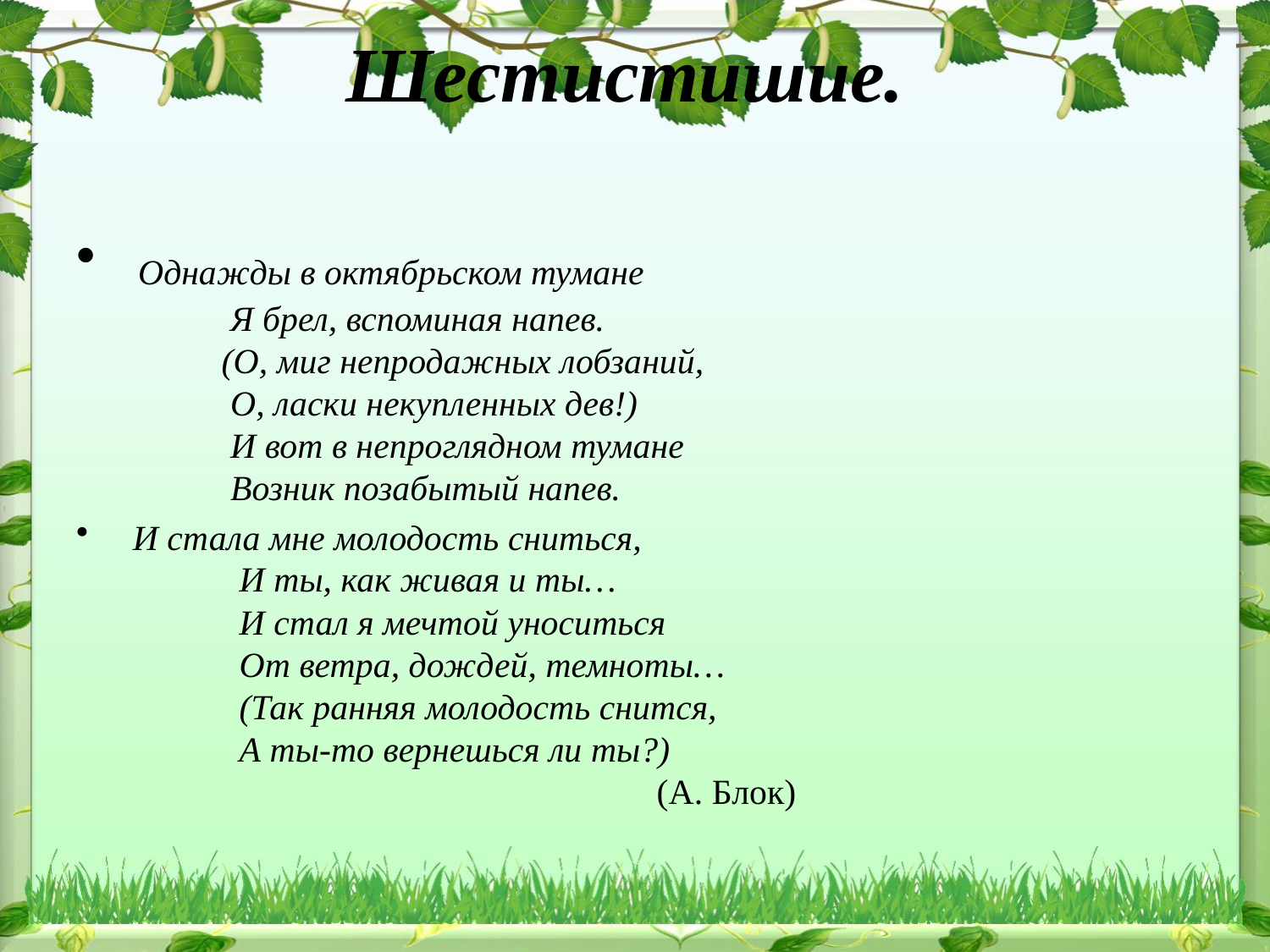

# Шестистишие.
 Однажды в октябрьском тумане
            Я брел, вспоминая напев.
           (О, миг непродажных лобзаний,
            О, ласки некупленных дев!)
            И вот в непроглядном тумане
            Возник позабытый напев.
 И стала мне молодость сниться,
             И ты, как живая и ты…
             И стал я мечтой уноситься
             От ветра, дождей, темноты…
             (Так ранняя молодость снится,
             А ты-то вернешься ли ты?)
                                                            (А. Блок)